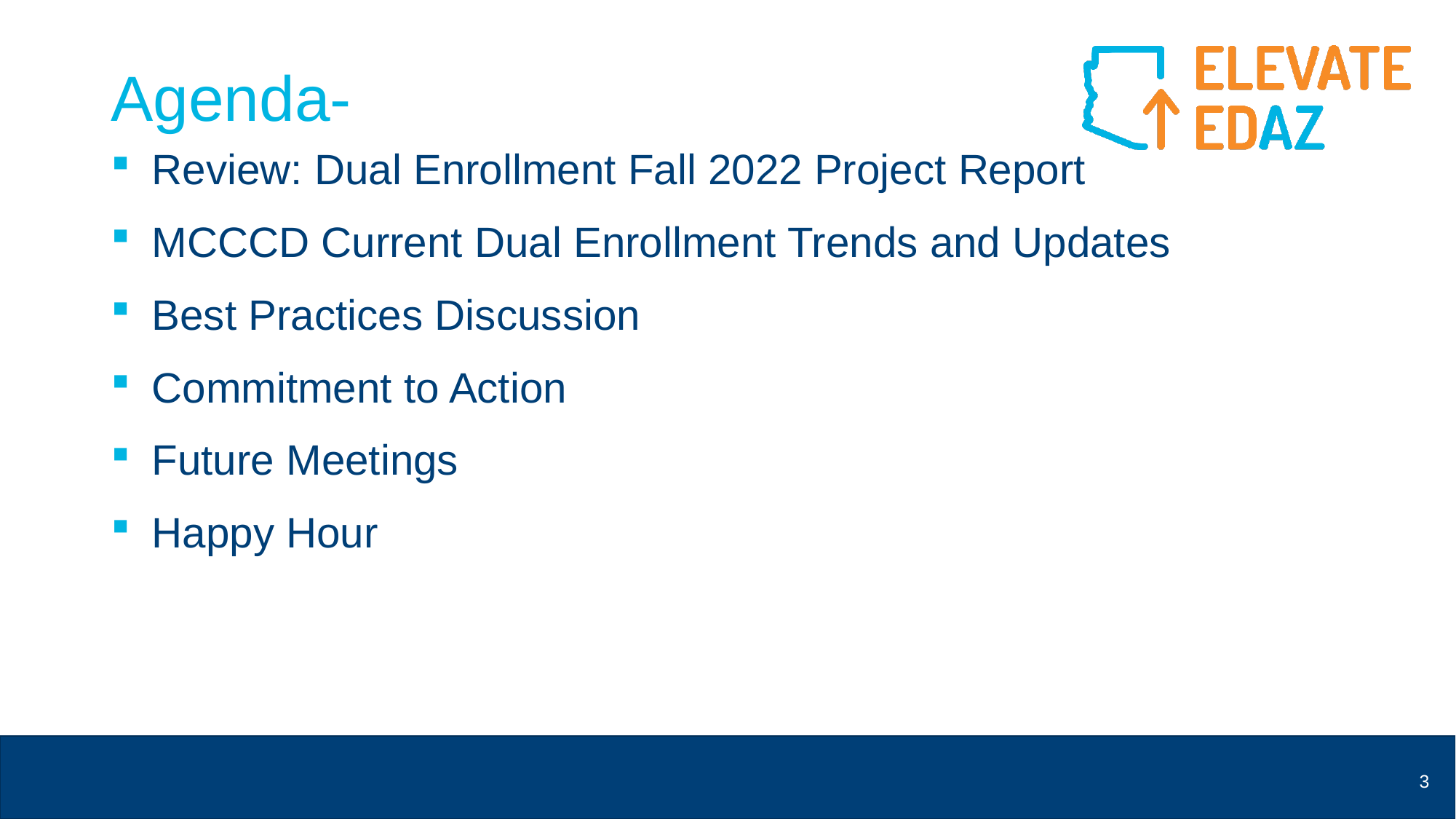

# Agenda-
Review: Dual Enrollment Fall 2022 Project Report
MCCCD Current Dual Enrollment Trends and Updates
Best Practices Discussion
Commitment to Action
Future Meetings
Happy Hour

3